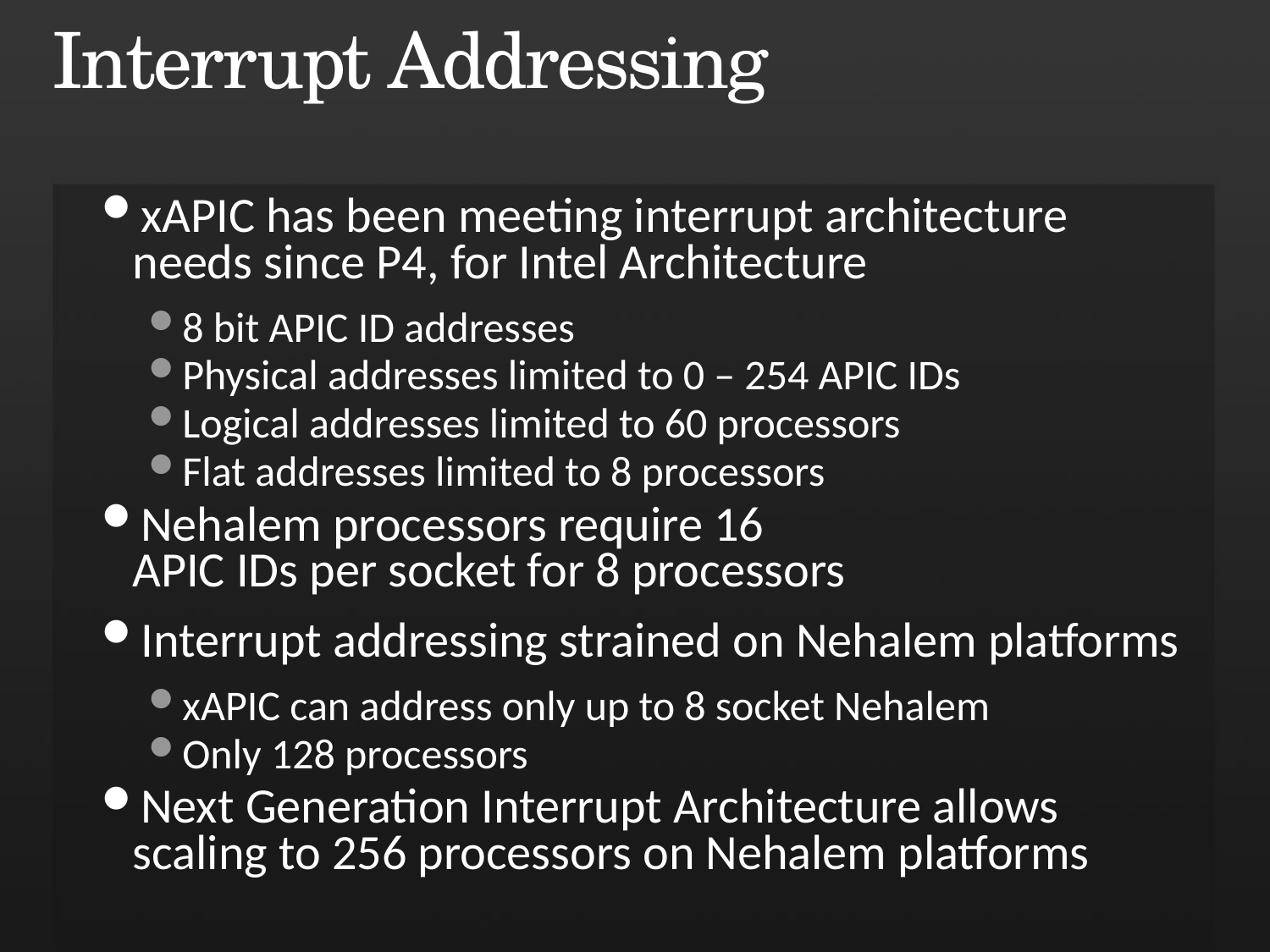

Interrupt Addressing
xAPIC has been meeting interrupt architecture
needs since P4, for Intel Architecture
8 bit APIC ID addresses
Physical addresses limited to 0 – 254 APIC IDs
Logical addresses limited to 60 processors
Flat addresses limited to 8 processors
Nehalem processors require 16
APIC IDs per socket for 8 processors
Interrupt addressing strained on Nehalem platforms
xAPIC can address only up to 8 socket Nehalem
Only 128 processors
Next Generation Interrupt Architecture allows
scaling to 256 processors on Nehalem platforms